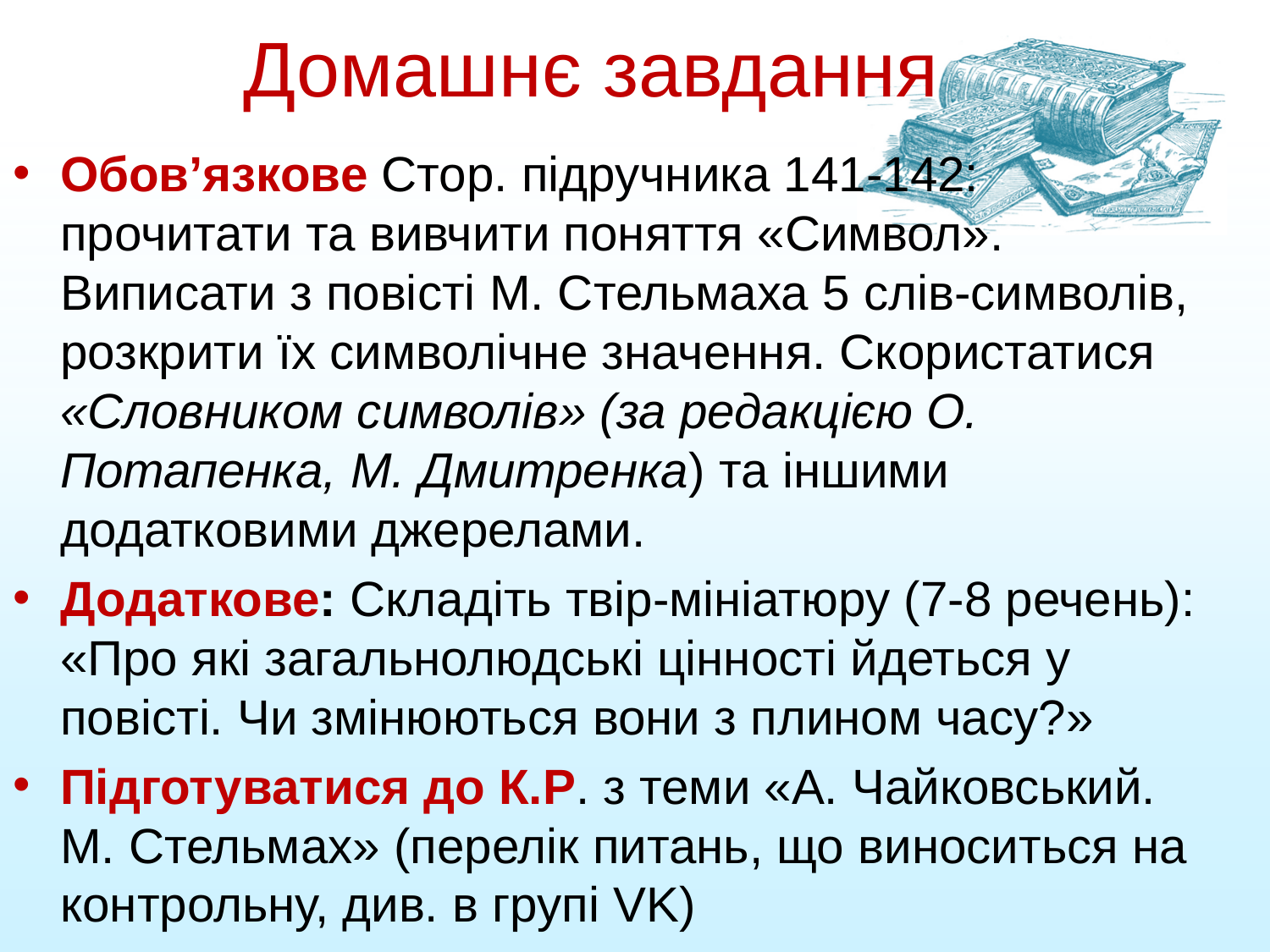

Домашнє завдання
Обов’язкове Стор. підручника 141-142: прочитати та вивчити поняття «Символ». Виписати з повісті М. Стельмаха 5 слів-символів, розкрити їх символічне значення. Скористатися «Словником символів» (за редакцією О. Потапенка, М. Дмитренка) та іншими додатковими джерелами.
Додаткове: Складіть твір-мініатюру (7-8 речень): «Про які загальнолюдські цінності йдеться у повісті. Чи змінюються вони з плином часу?»
Підготуватися до К.Р. з теми «А. Чайковський. М. Стельмах» (перелік питань, що виноситься на контрольну, див. в групі VK)